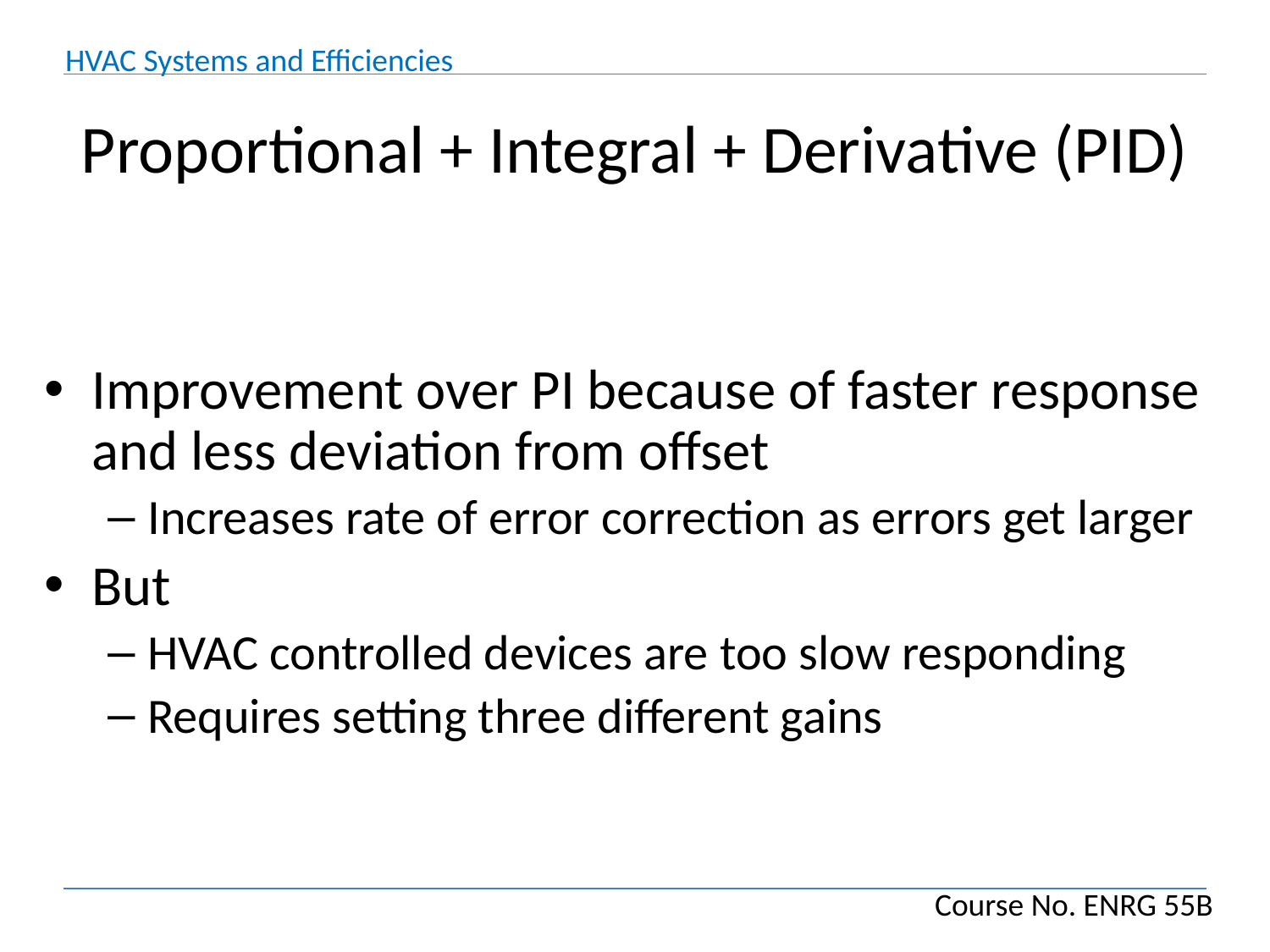

# Proportional + Integral + Derivative (PID)

Improvement over PI because of faster response and less deviation from offset
Increases rate of error correction as errors get larger
But
HVAC controlled devices are too slow responding
Requires setting three different gains